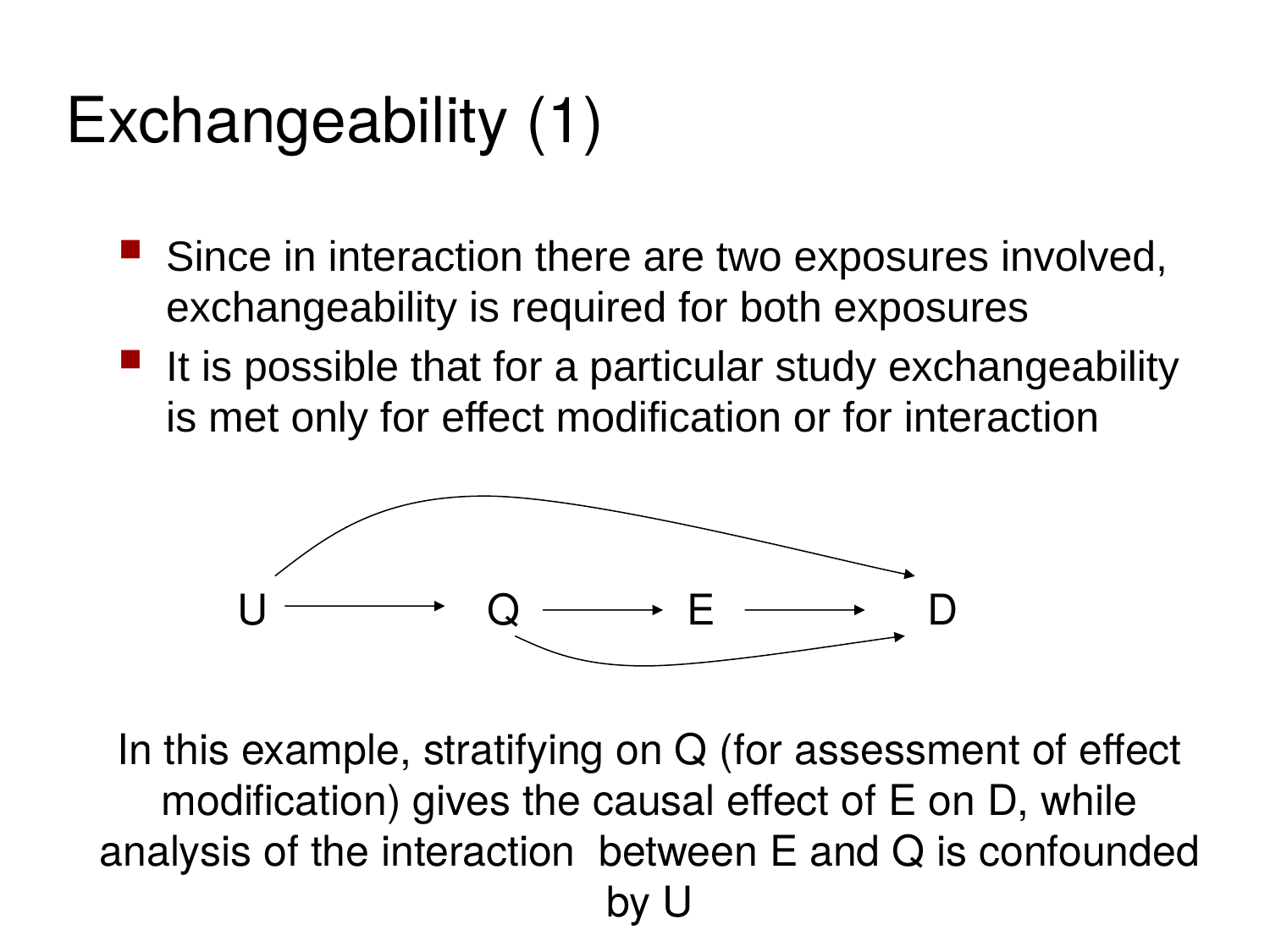

# Exchangeability (1)
Since in interaction there are two exposures involved, exchangeability is required for both exposures
It is possible that for a particular study exchangeability is met only for effect modification or for interaction

U
Q
E
D

In this example, stratifying on Q (for assessment of effect modification) gives the causal effect of E on D, while analysis of the interaction  between E and Q is confounded by U